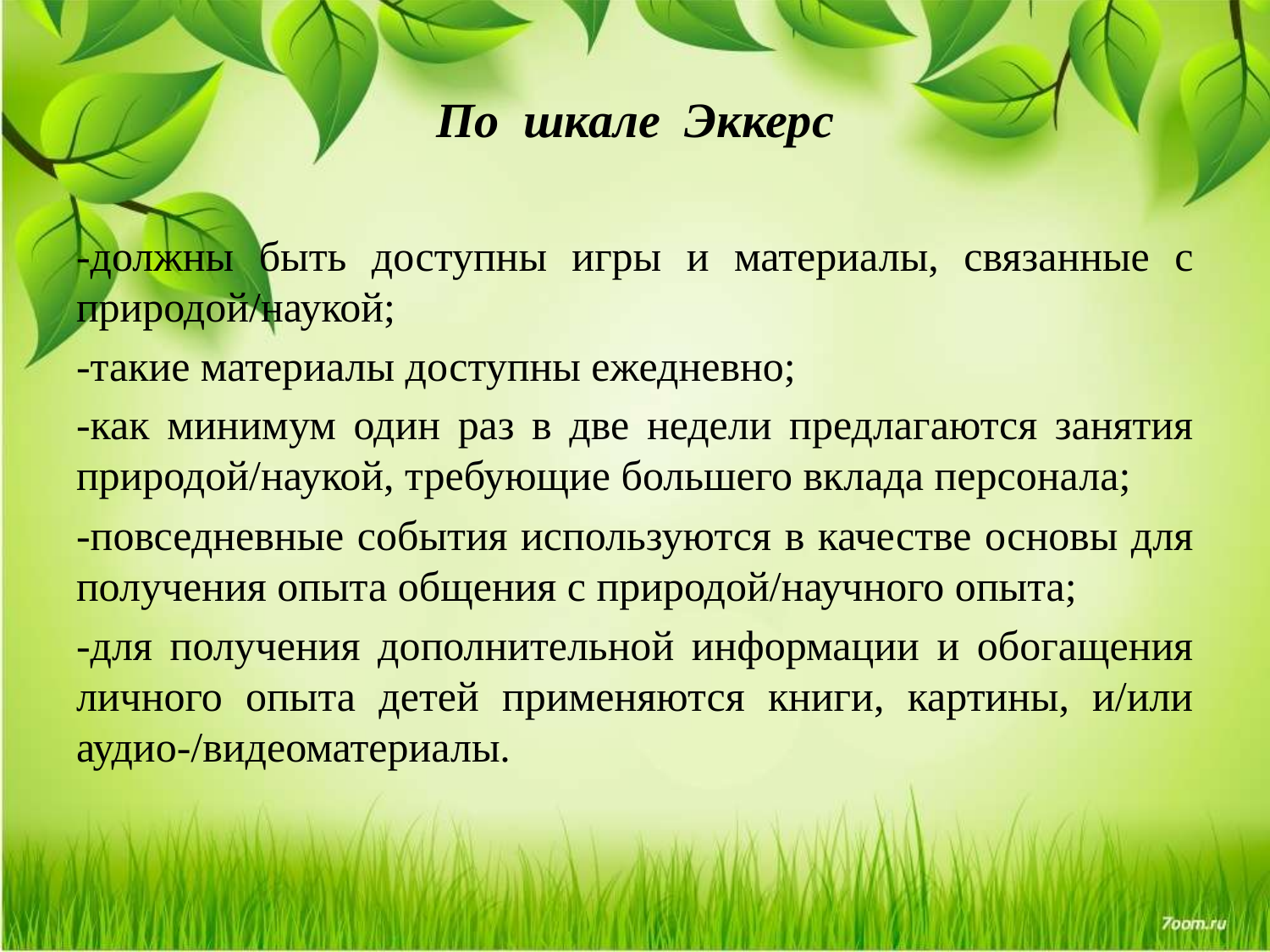

# По  шкале  Эккерс
-должны быть доступны игры и материалы, связанные с природой/наукой;
-такие материалы доступны ежедневно;
-как минимум один раз в две недели предлагаются занятия природой/наукой, требующие большего вклада персонала;
-повседневные события используются в качестве основы для получения опыта общения с природой/научного опыта;
-для получения дополнительной информации и обогащения личного опыта детей применяются книги, картины, и/или аудио-/видеоматериалы.